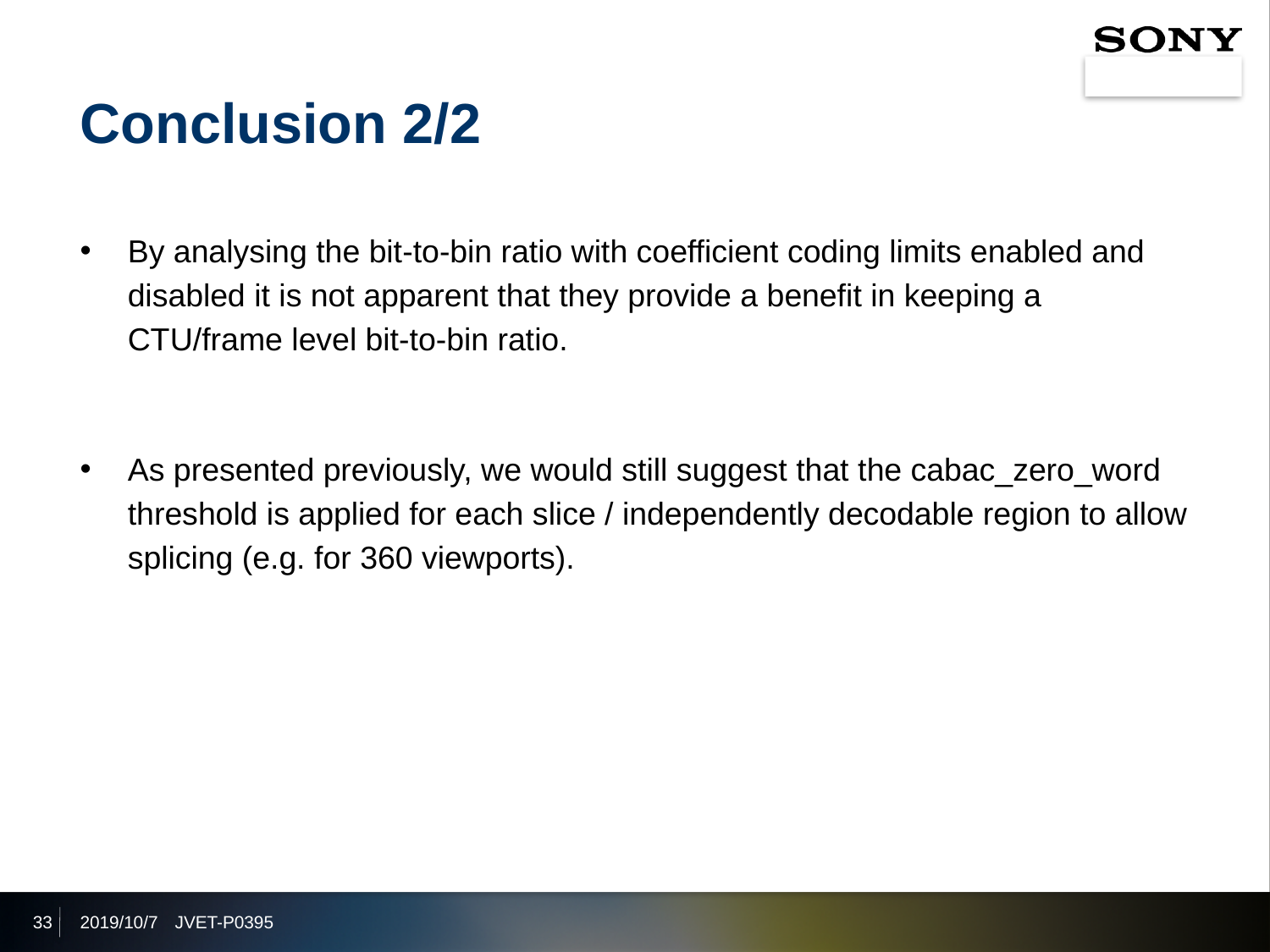

# Conclusion 2/2

By analysing the bit-to-bin ratio with coefficient coding limits enabled and disabled it is not apparent that they provide a benefit in keeping a CTU/frame level bit-to-bin ratio.

As presented previously, we would still suggest that the cabac_zero_word threshold is applied for each slice / independently decodable region to allow splicing (e.g. for 360 viewports).
33
2019/10/7
JVET-P0395